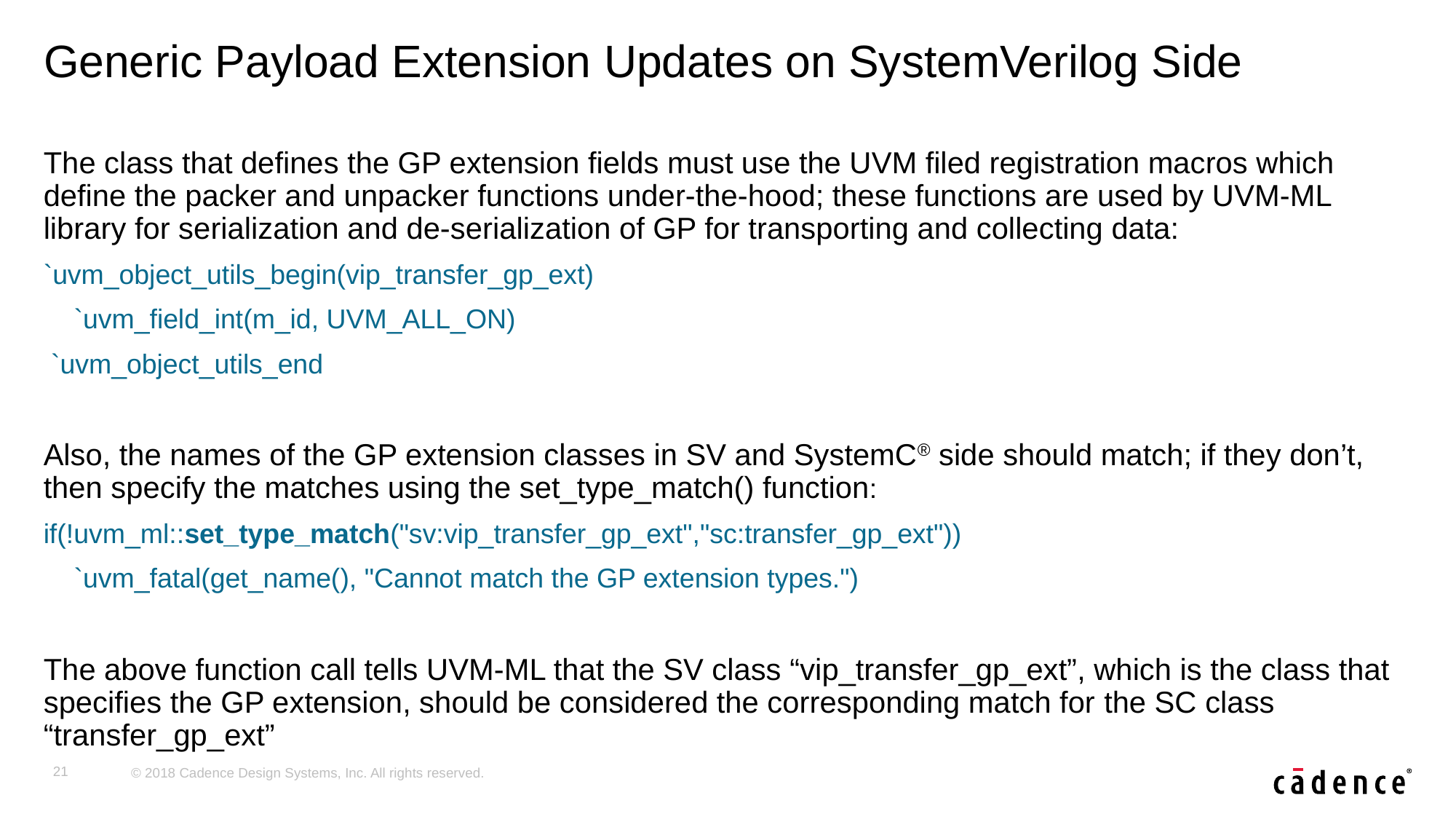

# Generic Payload Extension Updates on SystemVerilog Side
The class that defines the GP extension fields must use the UVM filed registration macros which define the packer and unpacker functions under-the-hood; these functions are used by UVM-ML library for serialization and de-serialization of GP for transporting and collecting data:
`uvm_object_utils_begin(vip_transfer_gp_ext)
    `uvm_field_int(m_id, UVM_ALL_ON)
 `uvm_object_utils_end

Also, the names of the GP extension classes in SV and SystemC® side should match; if they don’t, then specify the matches using the set_type_match() function:
if(!uvm_ml::set_type_match("sv:vip_transfer_gp_ext","sc:transfer_gp_ext"))
    `uvm_fatal(get_name(), "Cannot match the GP extension types.")

The above function call tells UVM-ML that the SV class “vip_transfer_gp_ext”, which is the class that specifies the GP extension, should be considered the corresponding match for the SC class “transfer_gp_ext”